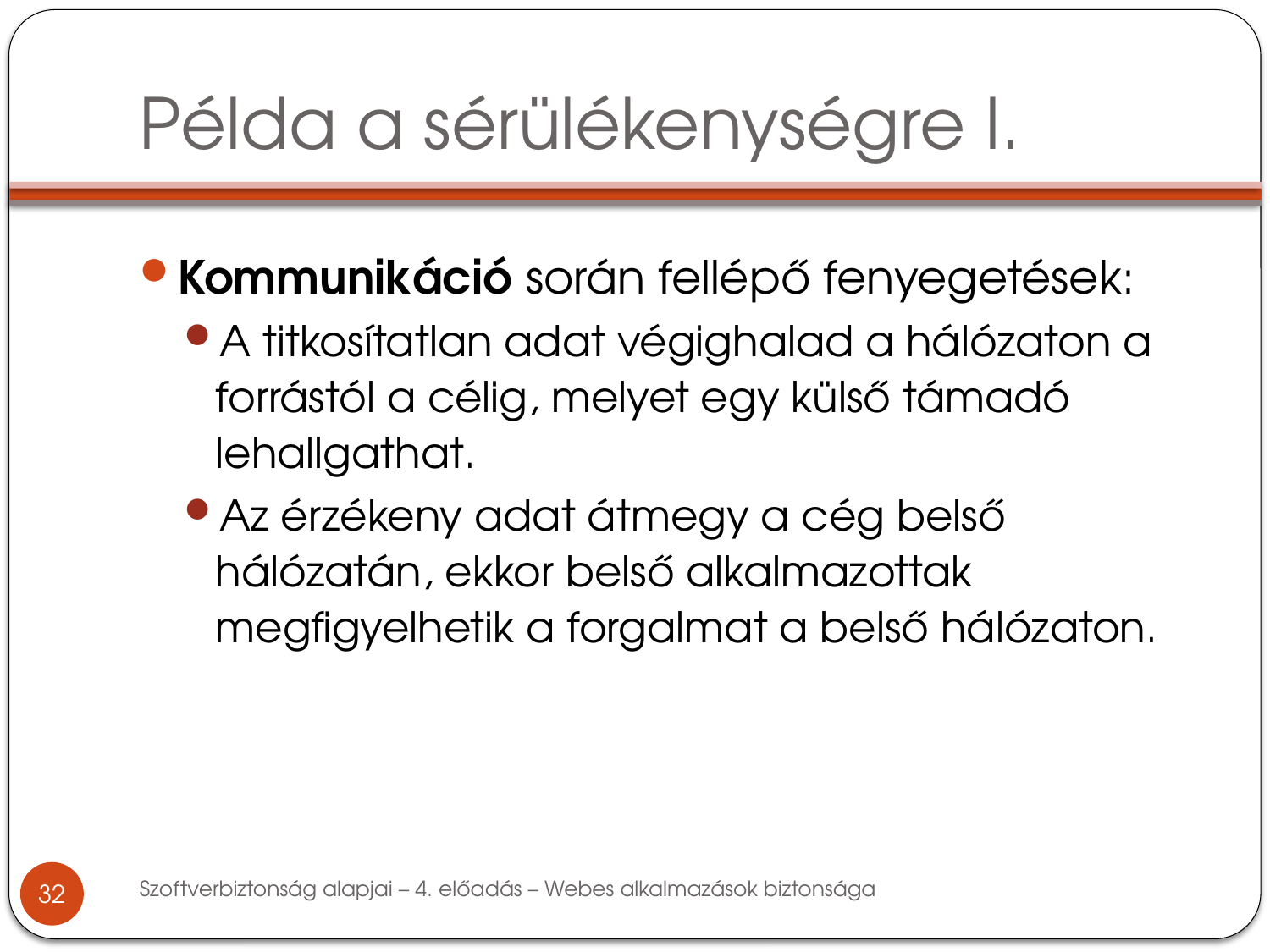

# Példa a sérülékenységre I.
Kommunikáció során fellépő fenyegetések:
A titkosítatlan adat végighalad a hálózaton a forrástól a célig, melyet egy külső támadó lehallgathat.
Az érzékeny adat átmegy a cég belső hálózatán, ekkor belső alkalmazottak megfigyelhetik a forgalmat a belső hálózaton.
Szoftverbiztonság alapjai – 4. előadás – Webes alkalmazások biztonsága
32